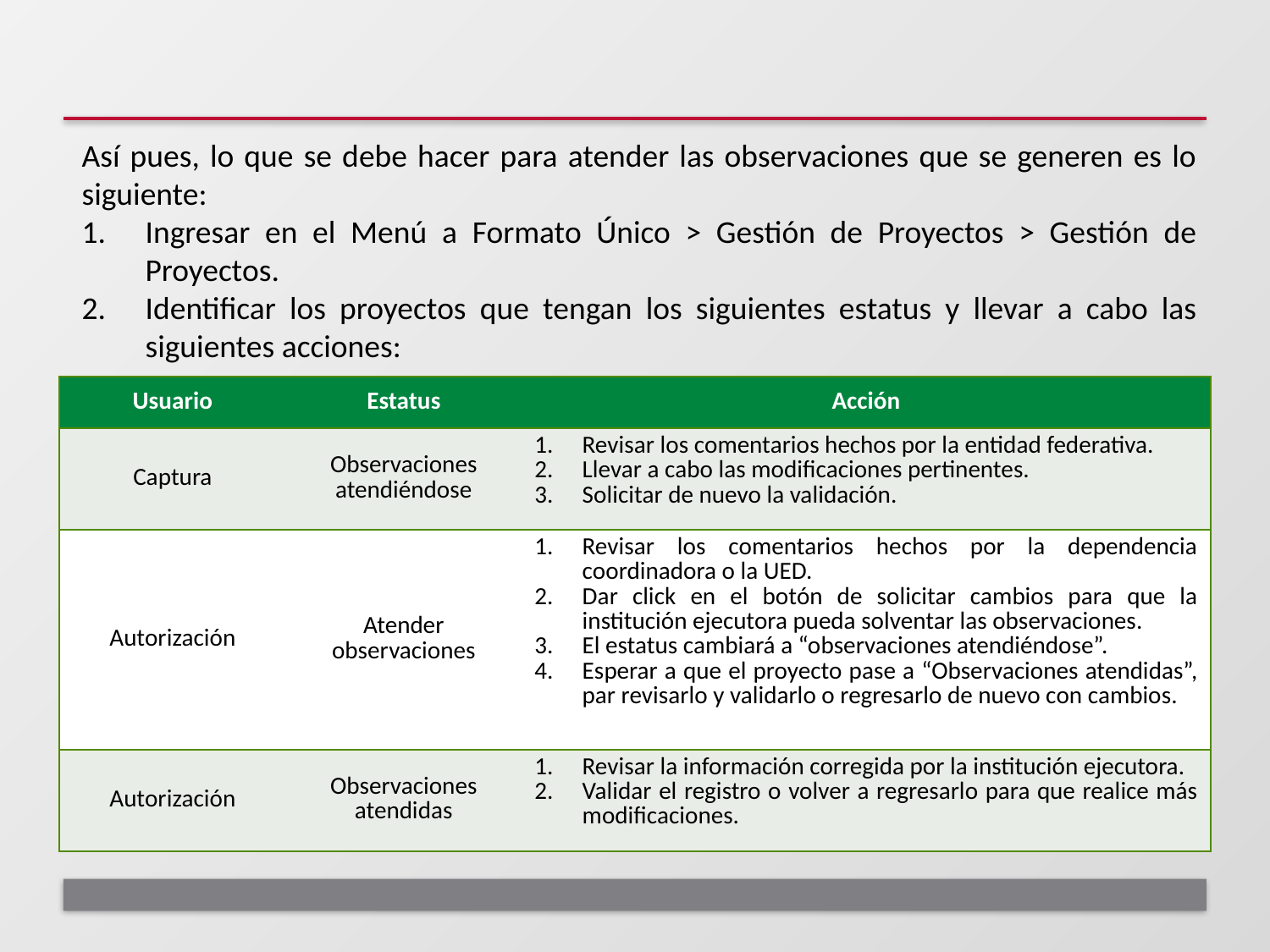

Así pues, lo que se debe hacer para atender las observaciones que se generen es lo siguiente:
Ingresar en el Menú a Formato Único > Gestión de Proyectos > Gestión de Proyectos.
Identificar los proyectos que tengan los siguientes estatus y llevar a cabo las siguientes acciones:

Kakaka

| Usuario | Estatus | Acción |
| --- | --- | --- |
| Captura | Observaciones atendiéndose | Revisar los comentarios hechos por la entidad federativa. Llevar a cabo las modificaciones pertinentes. Solicitar de nuevo la validación. |
| Autorización | Atender observaciones | Revisar los comentarios hechos por la dependencia coordinadora o la UED. Dar click en el botón de solicitar cambios para que la institución ejecutora pueda solventar las observaciones. El estatus cambiará a “observaciones atendiéndose”. Esperar a que el proyecto pase a “Observaciones atendidas”, par revisarlo y validarlo o regresarlo de nuevo con cambios. |
| Autorización | Observaciones atendidas | Revisar la información corregida por la institución ejecutora. Validar el registro o volver a regresarlo para que realice más modificaciones. |